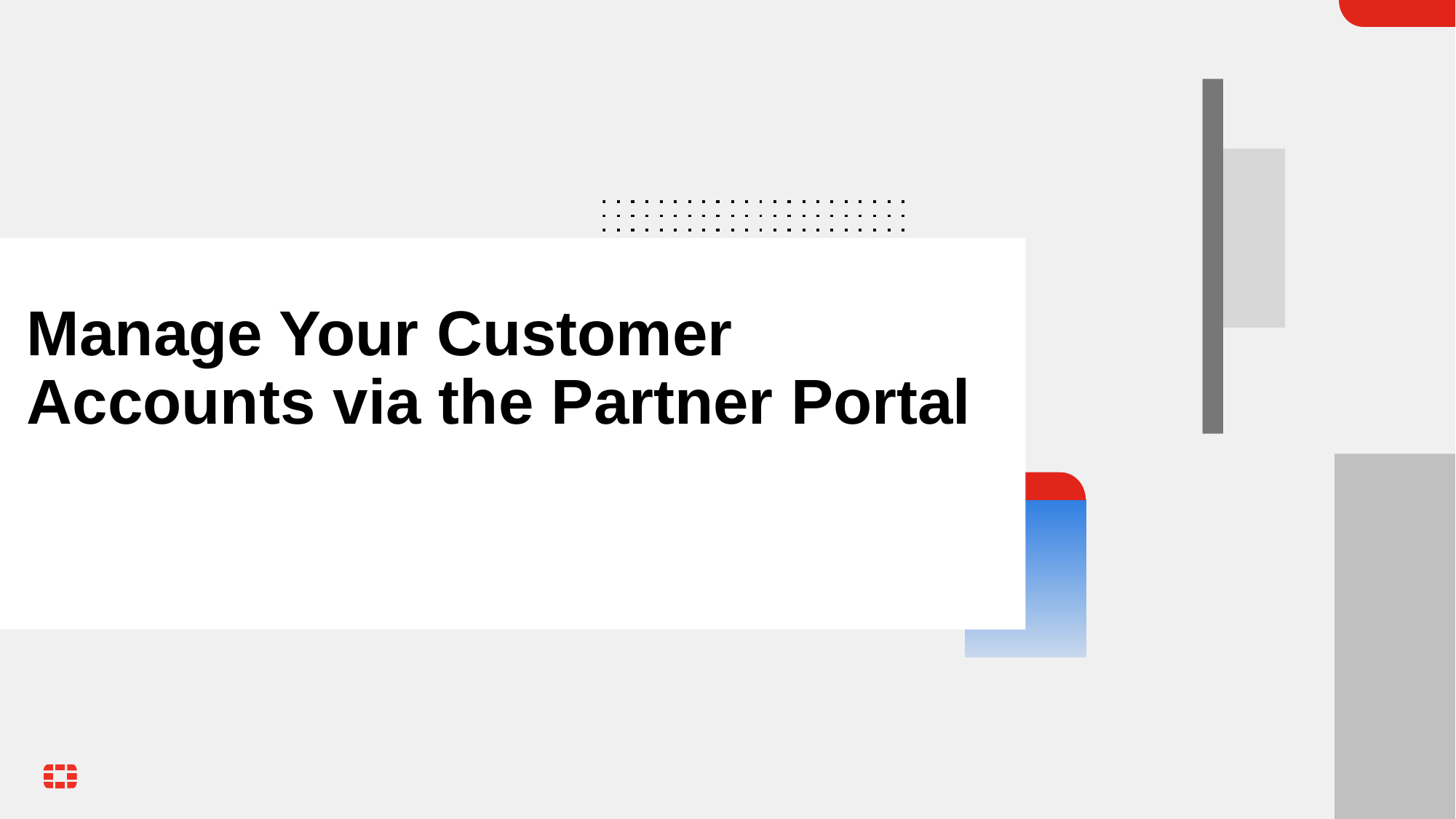

# Manage Your Customer Accounts via the Partner Portal